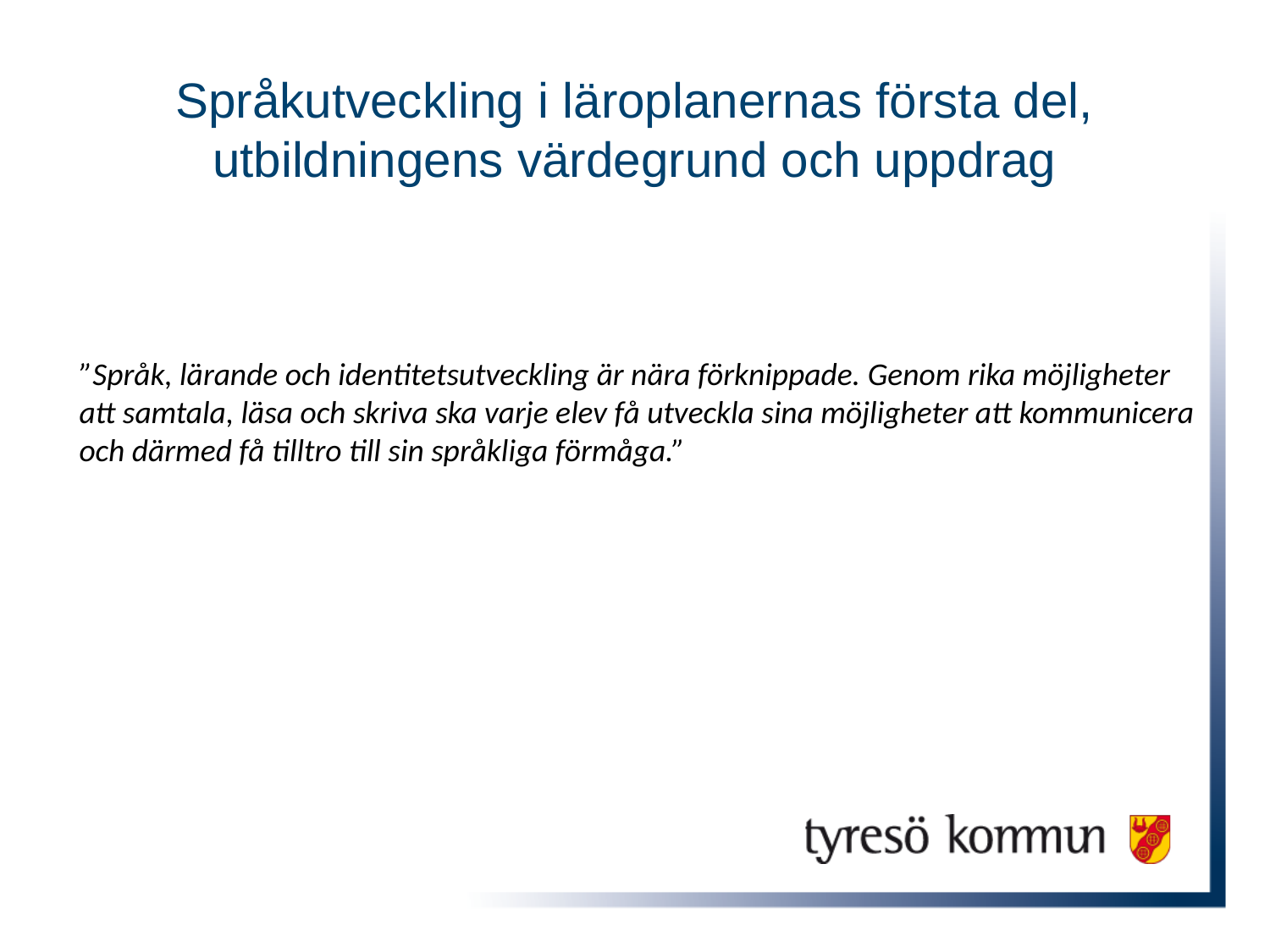

# Språkutveckling i läroplanernas första del, utbildningens värdegrund och uppdrag
”Språk, lärande och identitetsutveckling är nära förknippade. Genom rika möjligheter
att samtala, läsa och skriva ska varje elev få utveckla sina möjligheter att kommunicera
och därmed få tilltro till sin språkliga förmåga.”